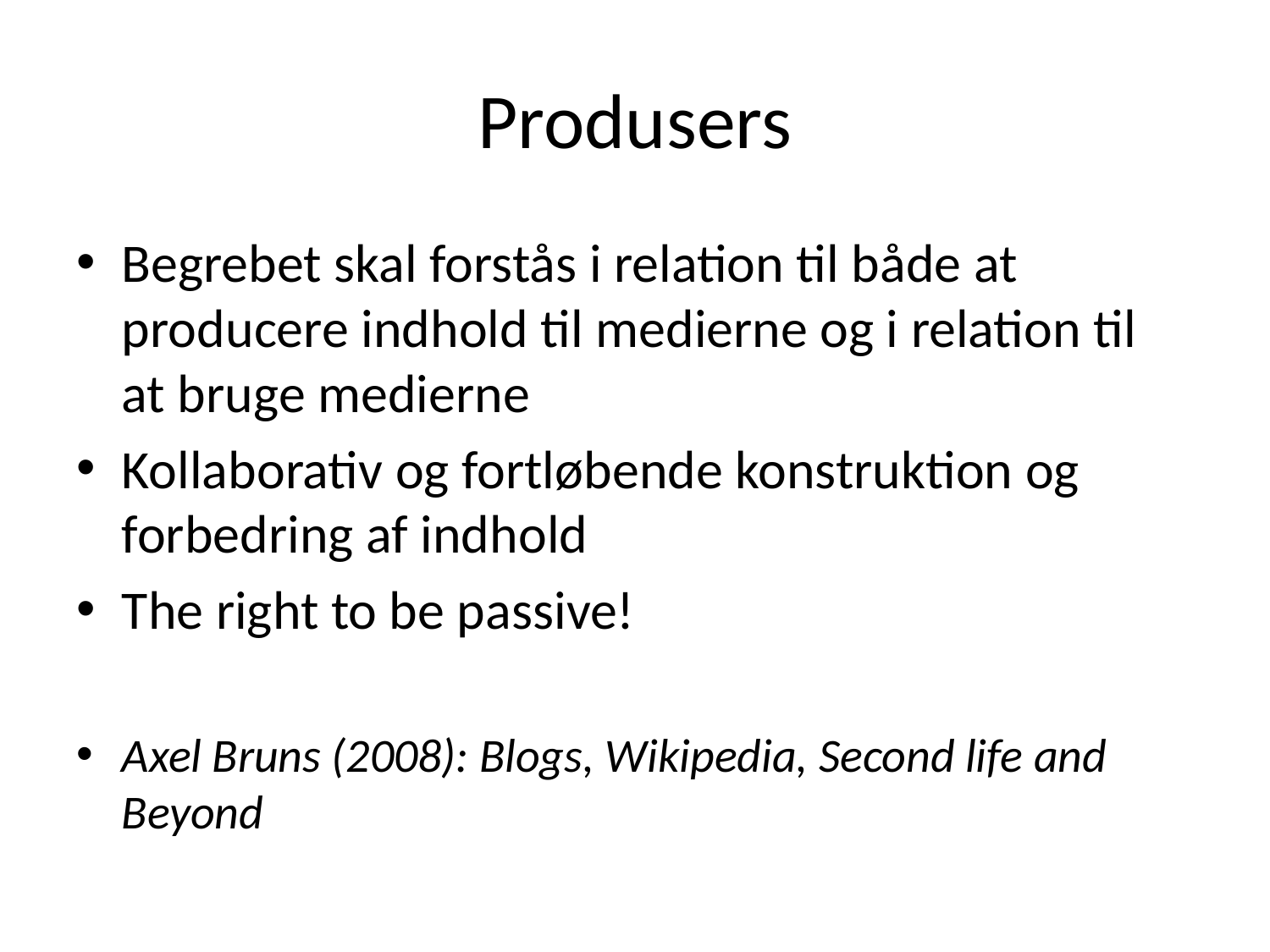

# Produsers
Begrebet skal forstås i relation til både at producere indhold til medierne og i relation til at bruge medierne
Kollaborativ og fortløbende konstruktion og forbedring af indhold
The right to be passive!

Axel Bruns (2008): Blogs, Wikipedia, Second life and Beyond